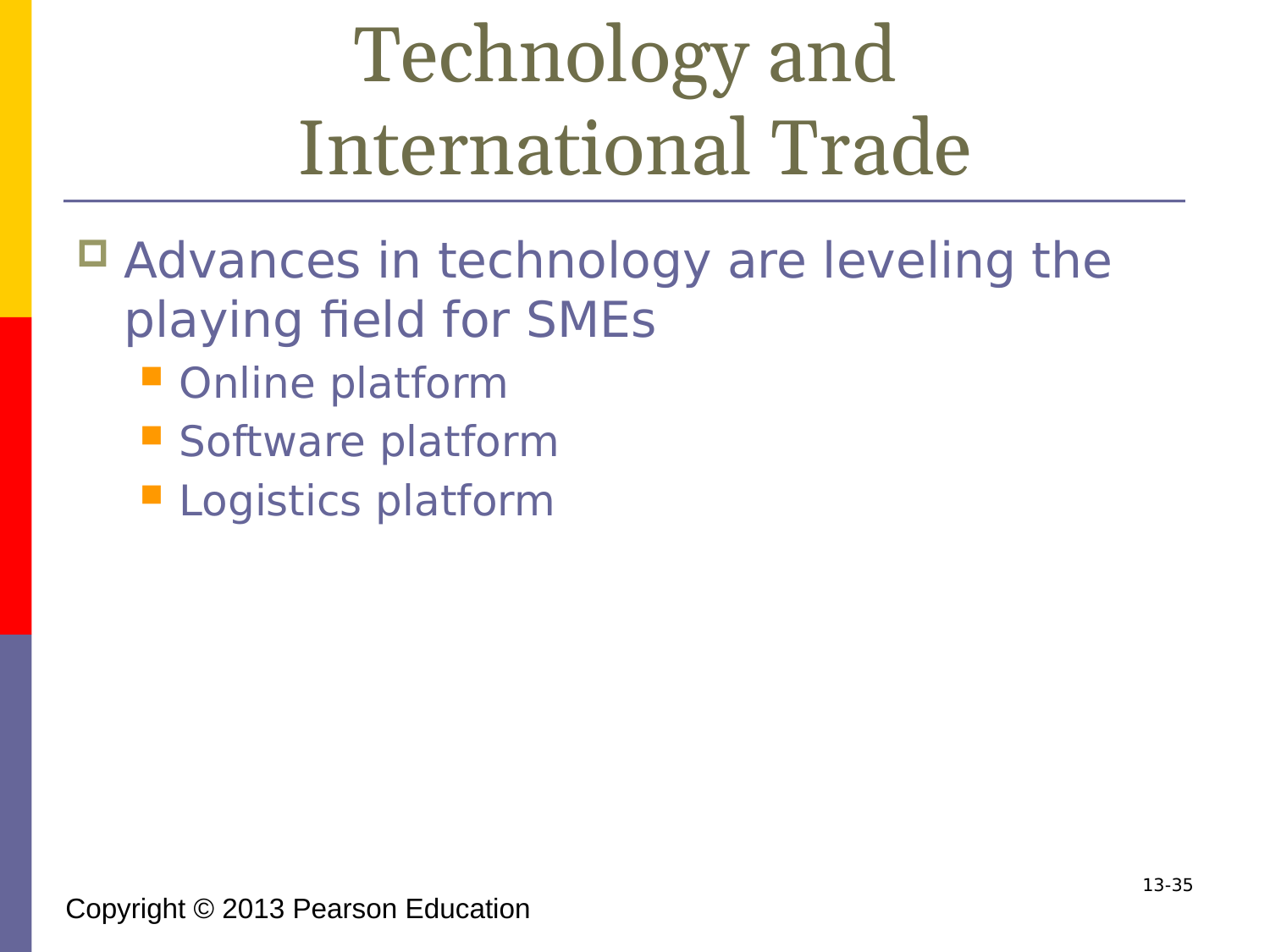

# Technology and International Trade
Advances in technology are leveling the playing field for SMEs
Online platform
Software platform
Logistics platform

13-35